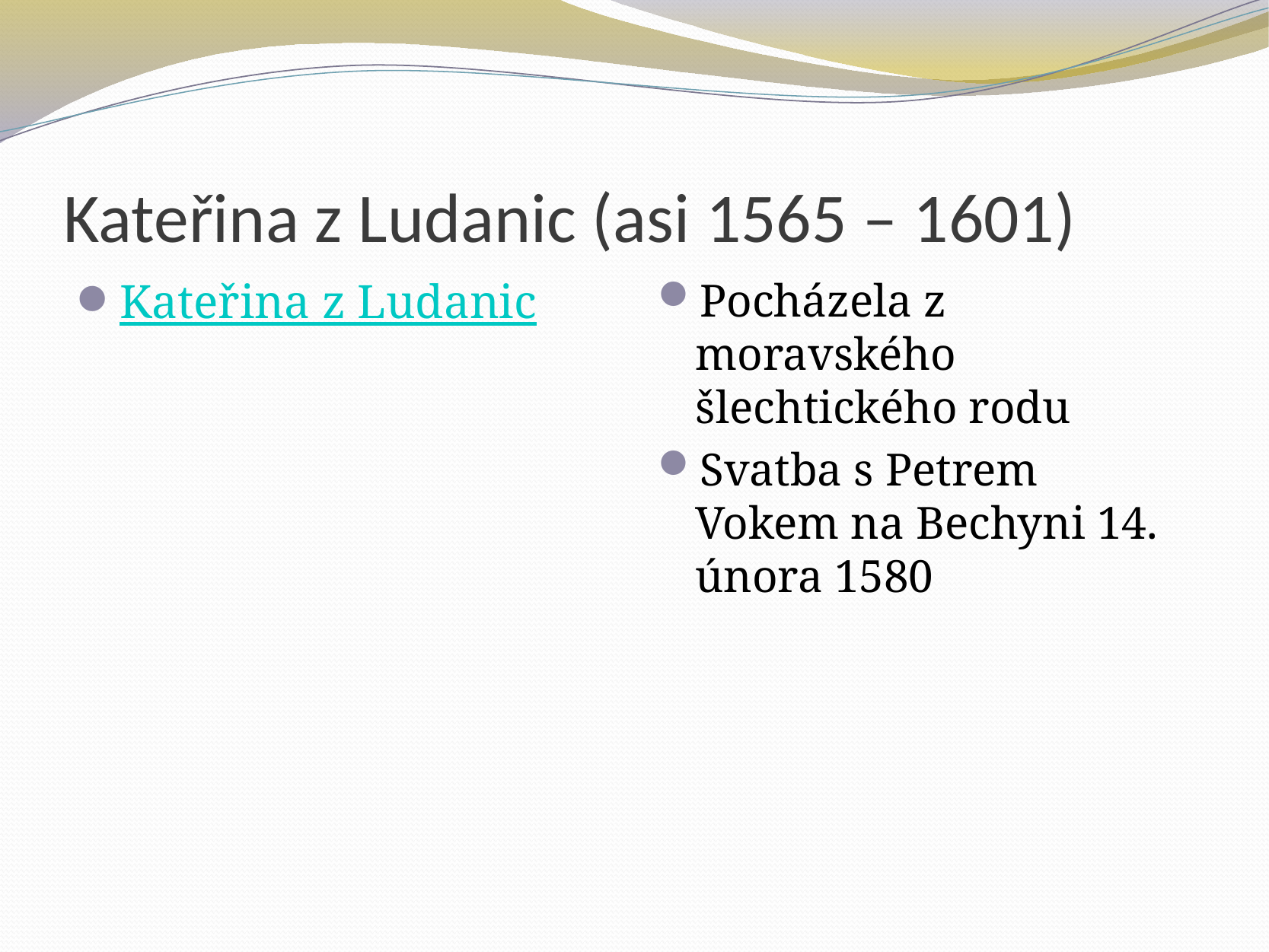

# Kateřina z Ludanic (asi 1565 – 1601)
Kateřina z Ludanic
Pocházela z moravského šlechtického rodu
Svatba s Petrem Vokem na Bechyni 14. února 1580